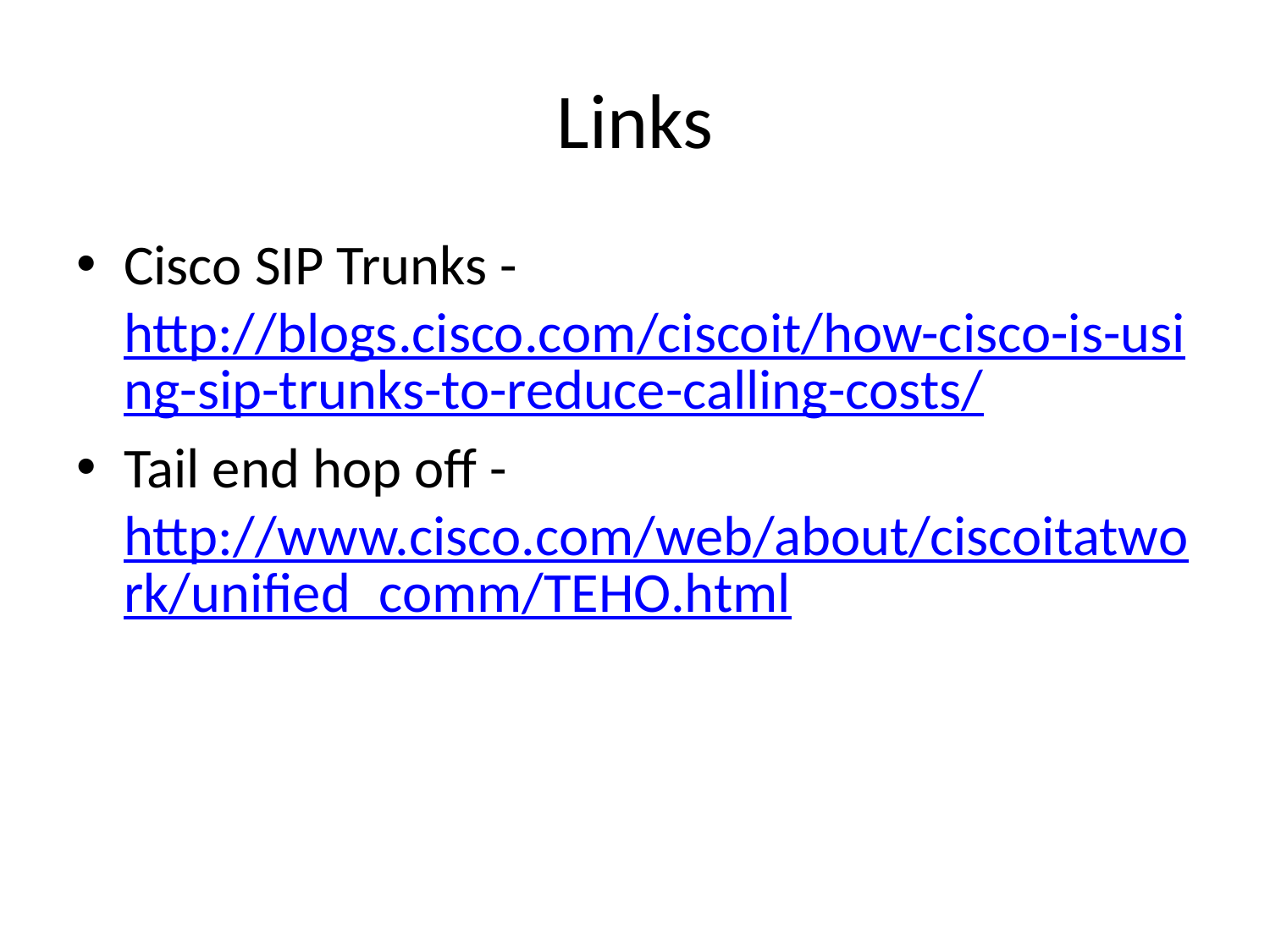

# Links
Cisco SIP Trunks - http://blogs.cisco.com/ciscoit/how-cisco-is-using-sip-trunks-to-reduce-calling-costs/
Tail end hop off - http://www.cisco.com/web/about/ciscoitatwork/unified_comm/TEHO.html